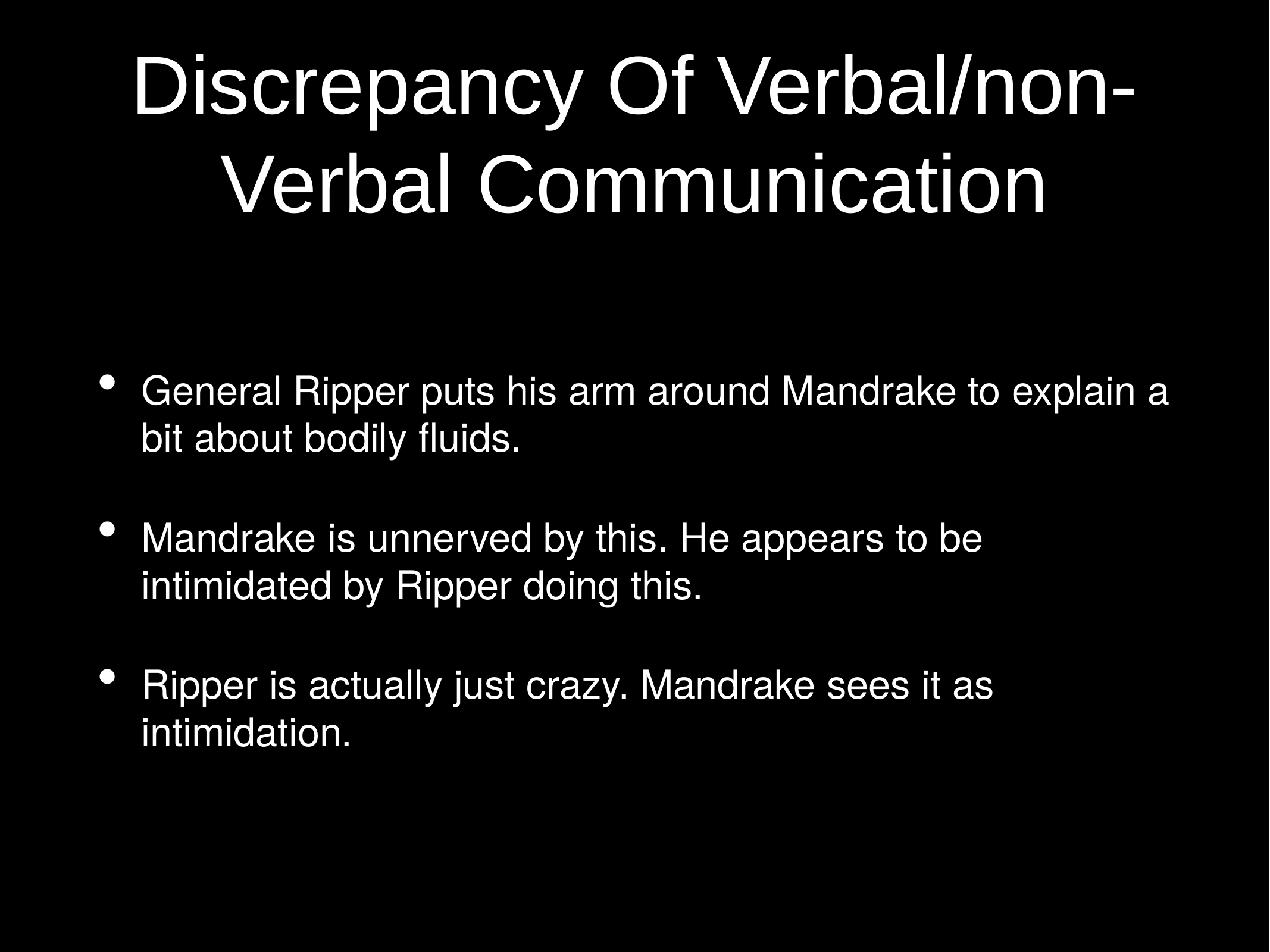

# Discrepancy Of Verbal/non-Verbal Communication
General Ripper puts his arm around Mandrake to explain a bit about bodily fluids.
Mandrake is unnerved by this. He appears to be intimidated by Ripper doing this.
Ripper is actually just crazy. Mandrake sees it as intimidation.